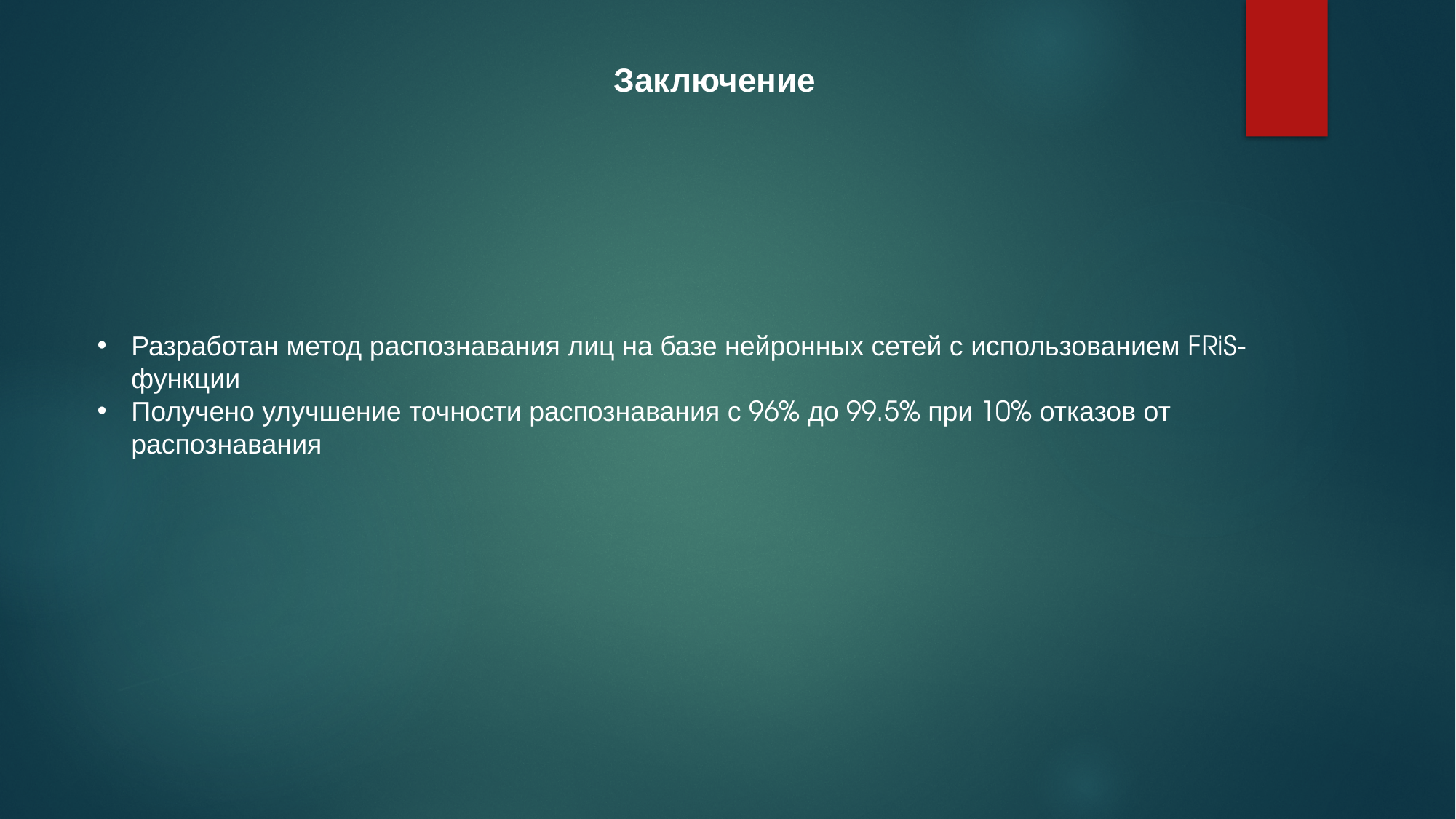

Заключение
Разработан метод распознавания лиц на базе нейронных сетей с использованием FRiS-функции
Получено улучшение точности распознавания с 96% до 99.5% при 10% отказов от распознавания